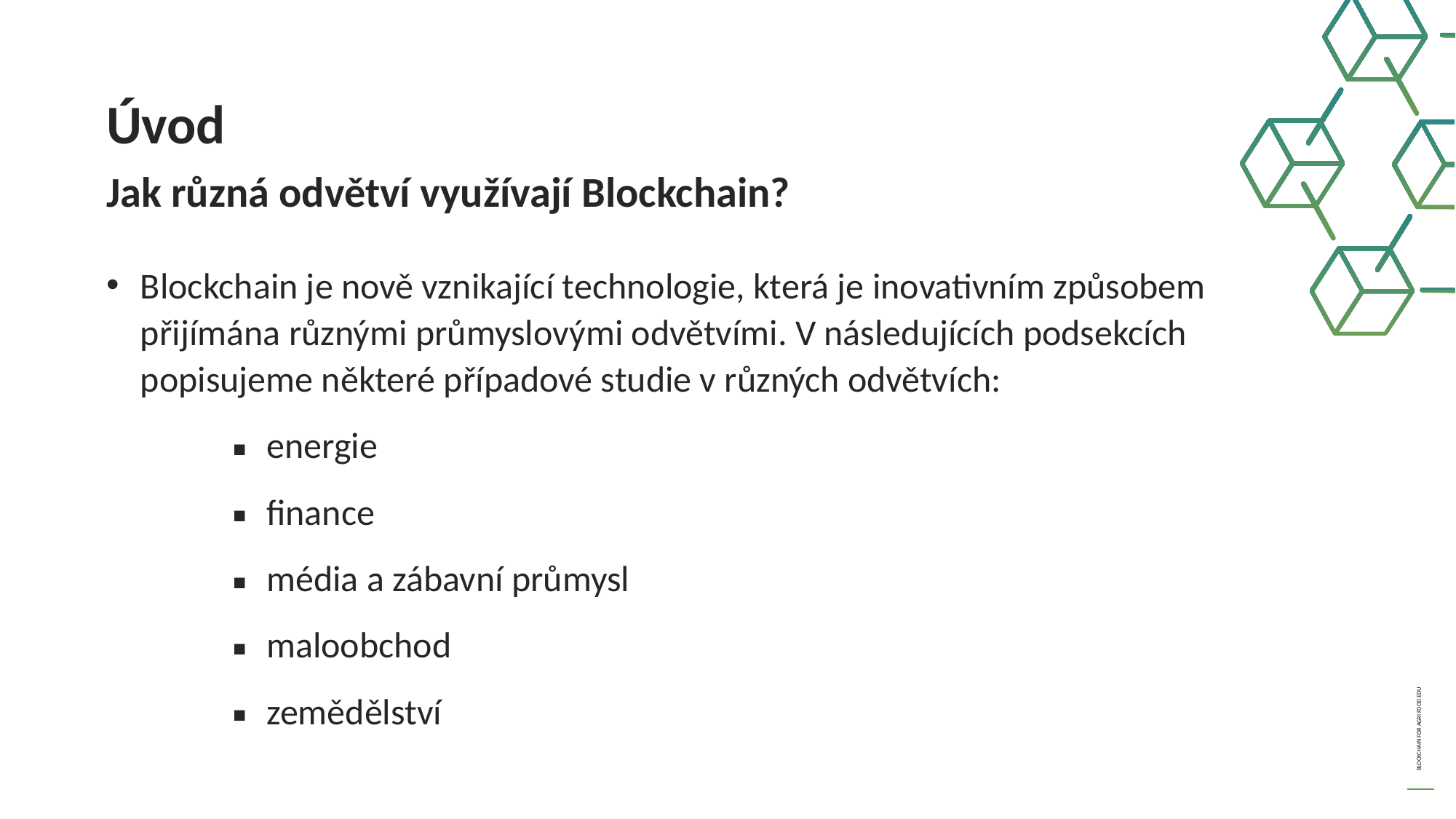

Úvod
Jak různá odvětví využívají Blockchain?
Blockchain je nově vznikající technologie, která je inovativním způsobem přijímána různými průmyslovými odvětvími. V následujících podsekcích popisujeme některé případové studie v různých odvětvích:
energie
finance
média a zábavní průmysl
maloobchod
zemědělství